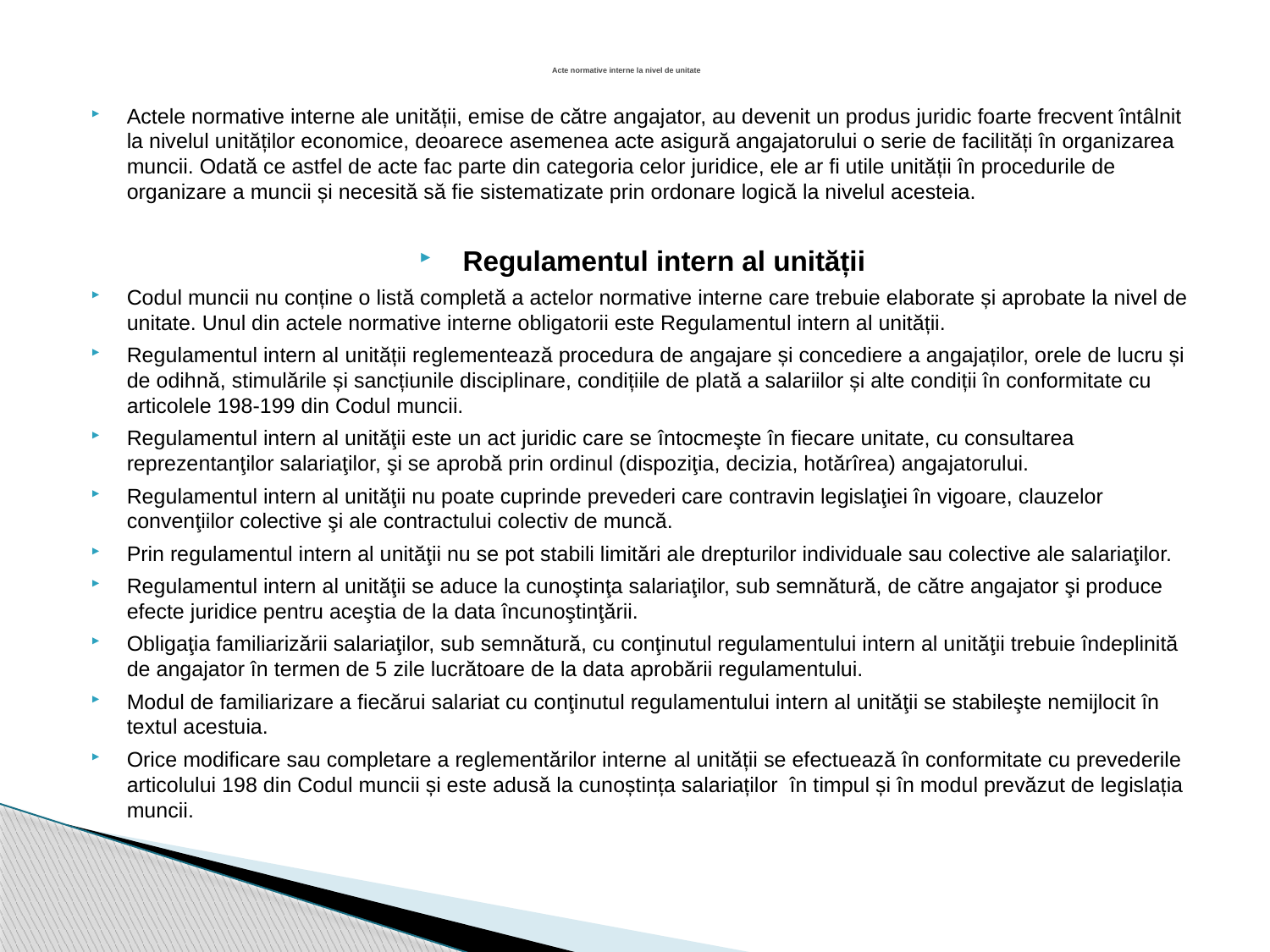

# Acte normative interne la nivel de unitate
Actele normative interne ale unității, emise de către angajator, au devenit un produs juridic foarte frecvent întâlnit la nivelul unităților economice, deoarece asemenea acte asigură angajatorului o serie de facilități în organizarea muncii. Odată ce astfel de acte fac parte din categoria celor juridice, ele ar fi utile unității în procedurile de organizare a muncii și necesită să fie sistematizate prin ordonare logică la nivelul acesteia.

 Regulamentul intern al unității
Codul muncii nu conține o listă completă a actelor normative interne care trebuie elaborate și aprobate la nivel de unitate. Unul din actele normative interne obligatorii este Regulamentul intern al unității.
Regulamentul intern al unității reglementează procedura de angajare și concediere a angajaților, orele de lucru și de odihnă, stimulările și sancțiunile disciplinare, condițiile de plată a salariilor și alte condiții în conformitate cu articolele 198-199 din Codul muncii.
Regulamentul intern al unităţii este un act juridic care se întocmeşte în fiecare unitate, cu consultarea reprezentanţilor salariaţilor, şi se aprobă prin ordinul (dispoziţia, decizia, hotărîrea) angajatorului.
Regulamentul intern al unităţii nu poate cuprinde prevederi care contravin legislaţiei în vigoare, clauzelor convenţiilor colective şi ale contractului colectiv de muncă.
Prin regulamentul intern al unităţii nu se pot stabili limitări ale drepturilor individuale sau colective ale salariaţilor.
Regulamentul intern al unităţii se aduce la cunoştinţa salariaţilor, sub semnătură, de către angajator şi produce efecte juridice pentru aceştia de la data încunoştinţării.
Obligaţia familiarizării salariaţilor, sub semnătură, cu conţinutul regulamentului intern al unităţii trebuie îndeplinită de angajator în termen de 5 zile lucrătoare de la data aprobării regulamentului.
Modul de familiarizare a fiecărui salariat cu conţinutul regulamentului intern al unităţii se stabileşte nemijlocit în textul acestuia.
Orice modificare sau completare a reglementărilor interne al unității se efectuează în conformitate cu prevederile articolului 198 din Codul muncii și este adusă la cunoștința salariaților  în timpul și în modul prevăzut de legislația muncii.